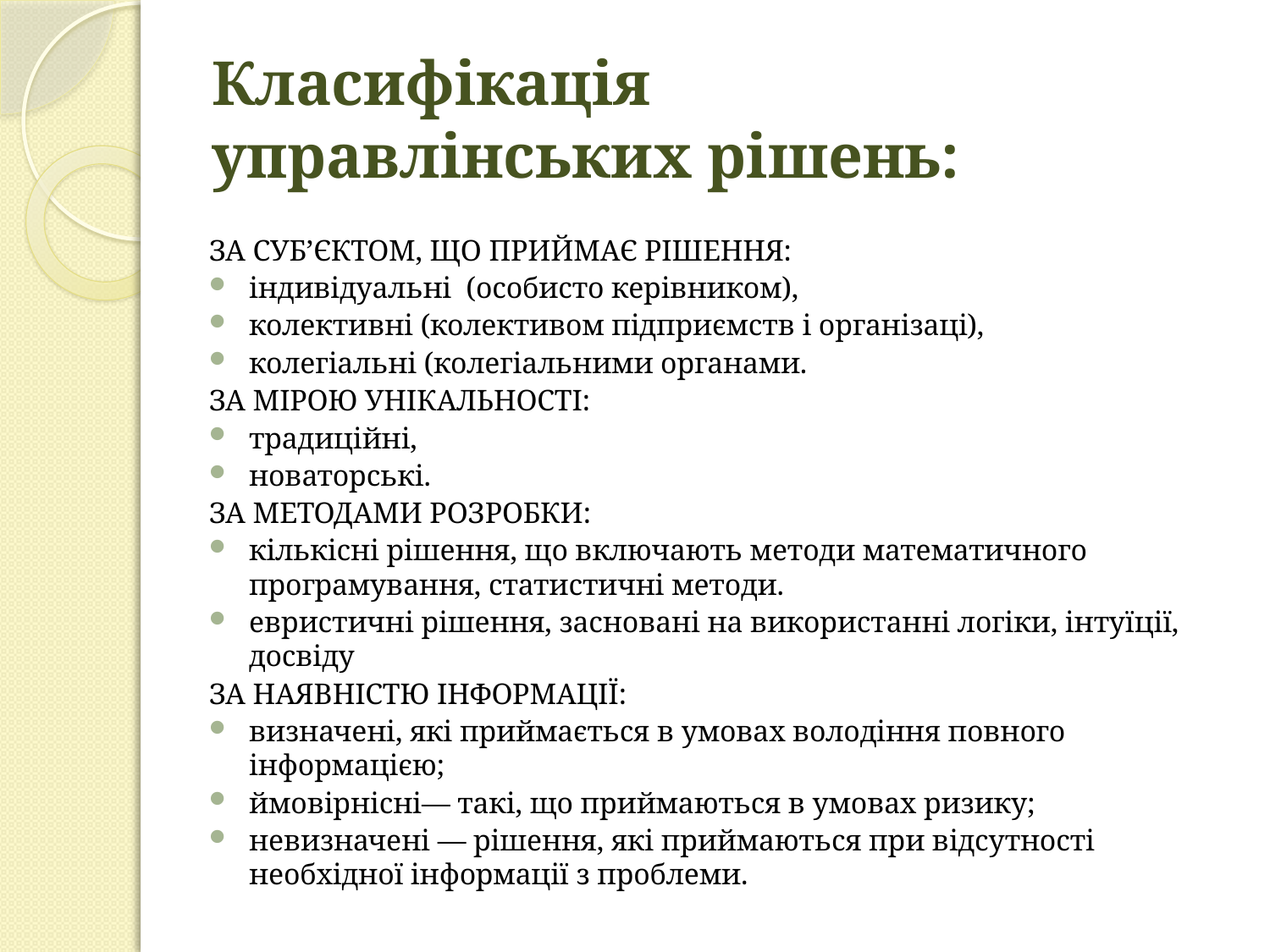

# Класифікація управлінських рішень:
ЗА СУБ’ЄКТОМ, ЩО ПРИЙМАЄ РІШЕННЯ:
індивідуальні  (особисто керівником),
колективні (колективом підприємств і організаці),
колегіальні (колегіальними органами.
ЗА МІРОЮ УНІКАЛЬНОСТІ:
традиційні,
новаторські.
ЗА МЕТОДАМИ РОЗРОБКИ:
кількісні рішення, що включають методи математичного програмування, статистичні методи.
евристичні рішення, засновані на використанні логіки, інтуїції, досвіду
ЗА НАЯВНІСТЮ ІНФОРМАЦІЇ:
визначені, які приймається в умовах володіння повного інформацією;
ймовірнісні— такі, що приймаються в умовах ризику;
невизначені — рішення, які приймаються при відсутності необхідної інформації з проблеми.